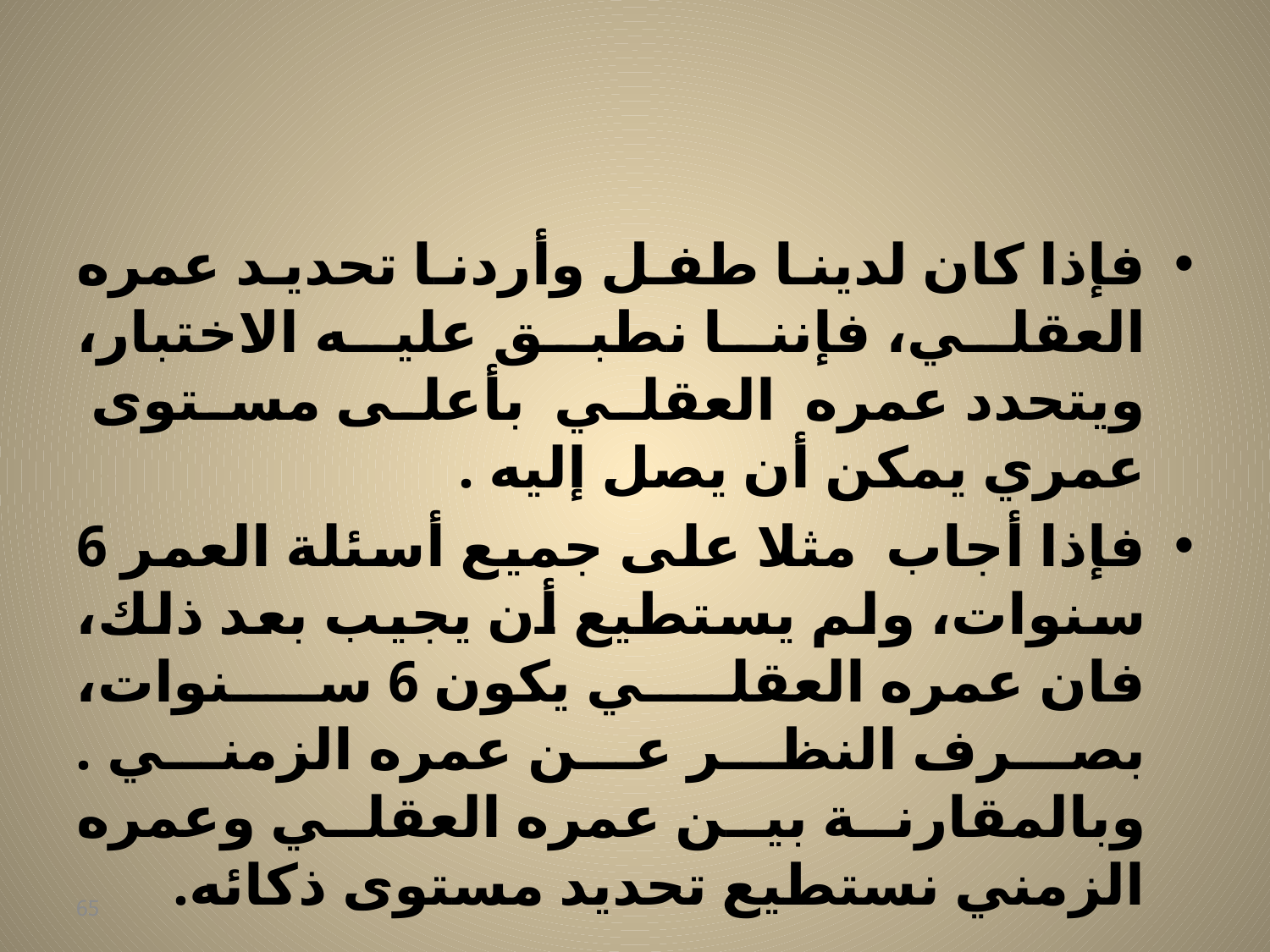

#
فإذا كان لدينا طفل وأردنا تحديد عمره العقلي، فإننا نطبق عليه الاختبار، ويتحدد عمره  العقلي  بأعلى مستوى  عمري يمكن أن يصل إليه .
فإذا أجاب  مثلا على جميع أسئلة العمر 6 سنوات، ولم يستطيع أن يجيب بعد ذلك، فان عمره العقلي يكون 6 سنوات، بصرف النظر عن عمره الزمني . وبالمقارنة بين عمره العقلي وعمره الزمني نستطيع تحديد مستوى ذكائه.

65